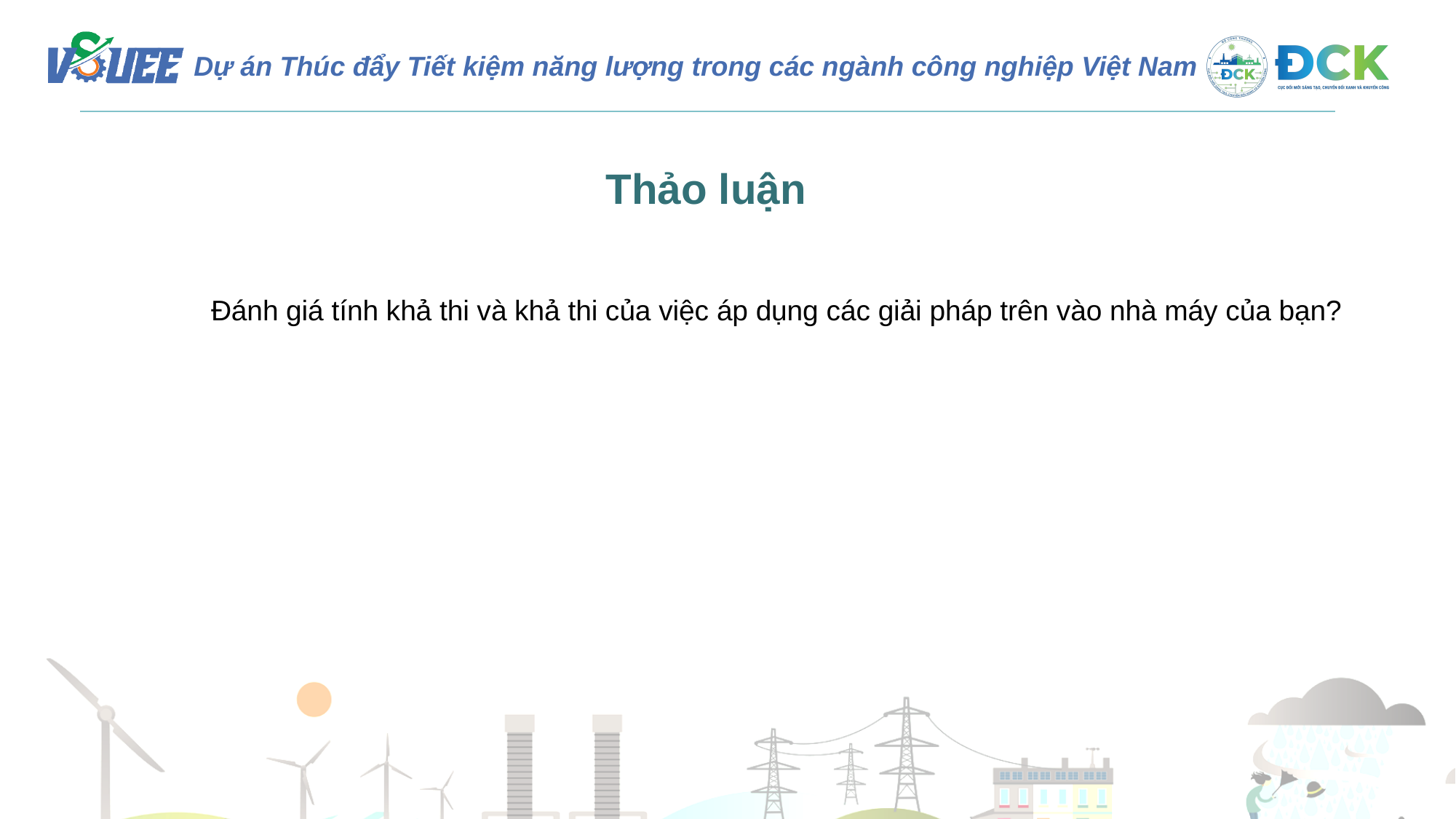

Thảo luận
Đánh giá tính khả thi và khả thi của việc áp dụng các giải pháp trên vào nhà máy của bạn?